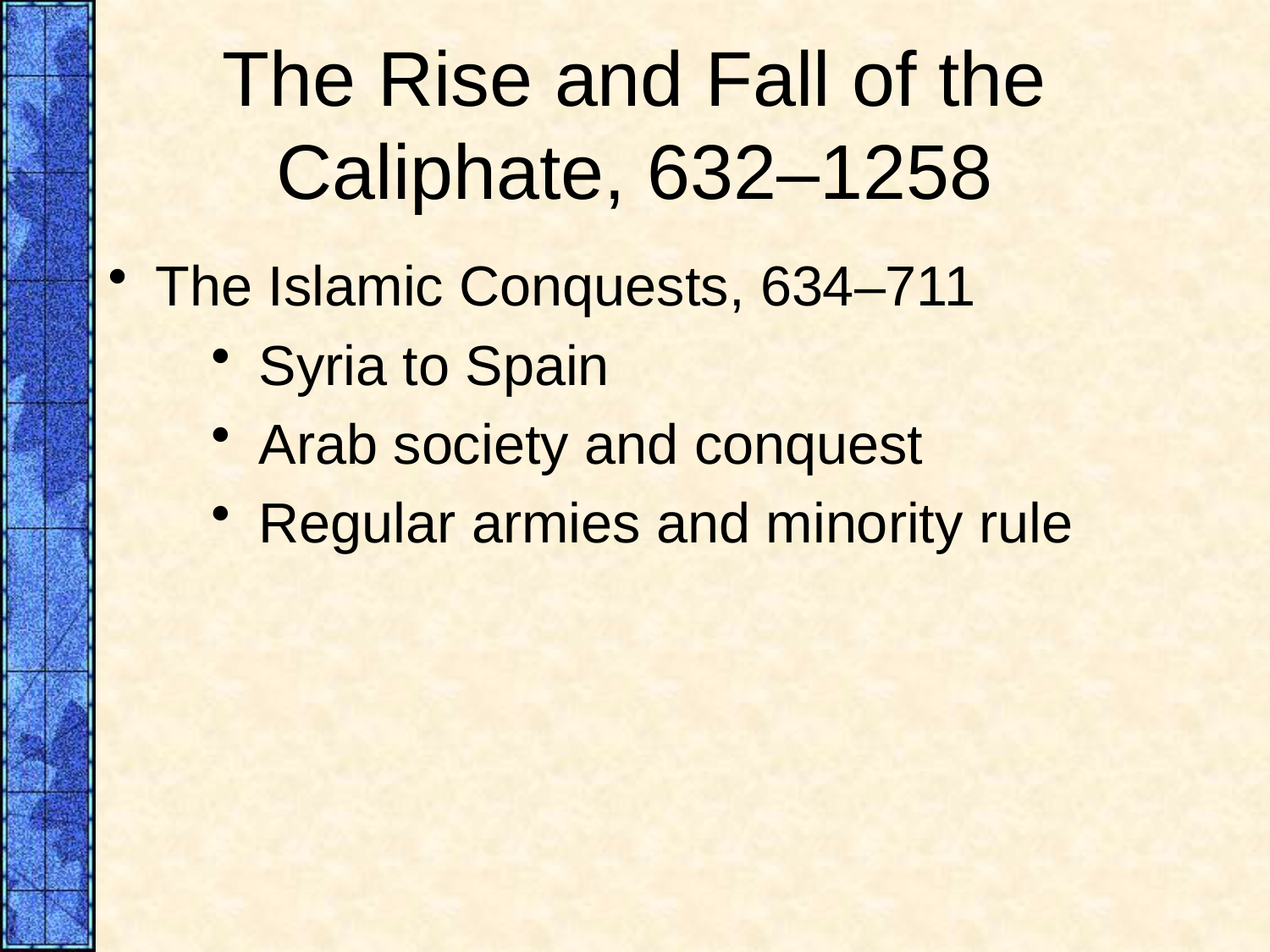

# The Rise and Fall of the Caliphate, 632–1258
The Islamic Conquests, 634–711
Syria to Spain
Arab society and conquest
Regular armies and minority rule